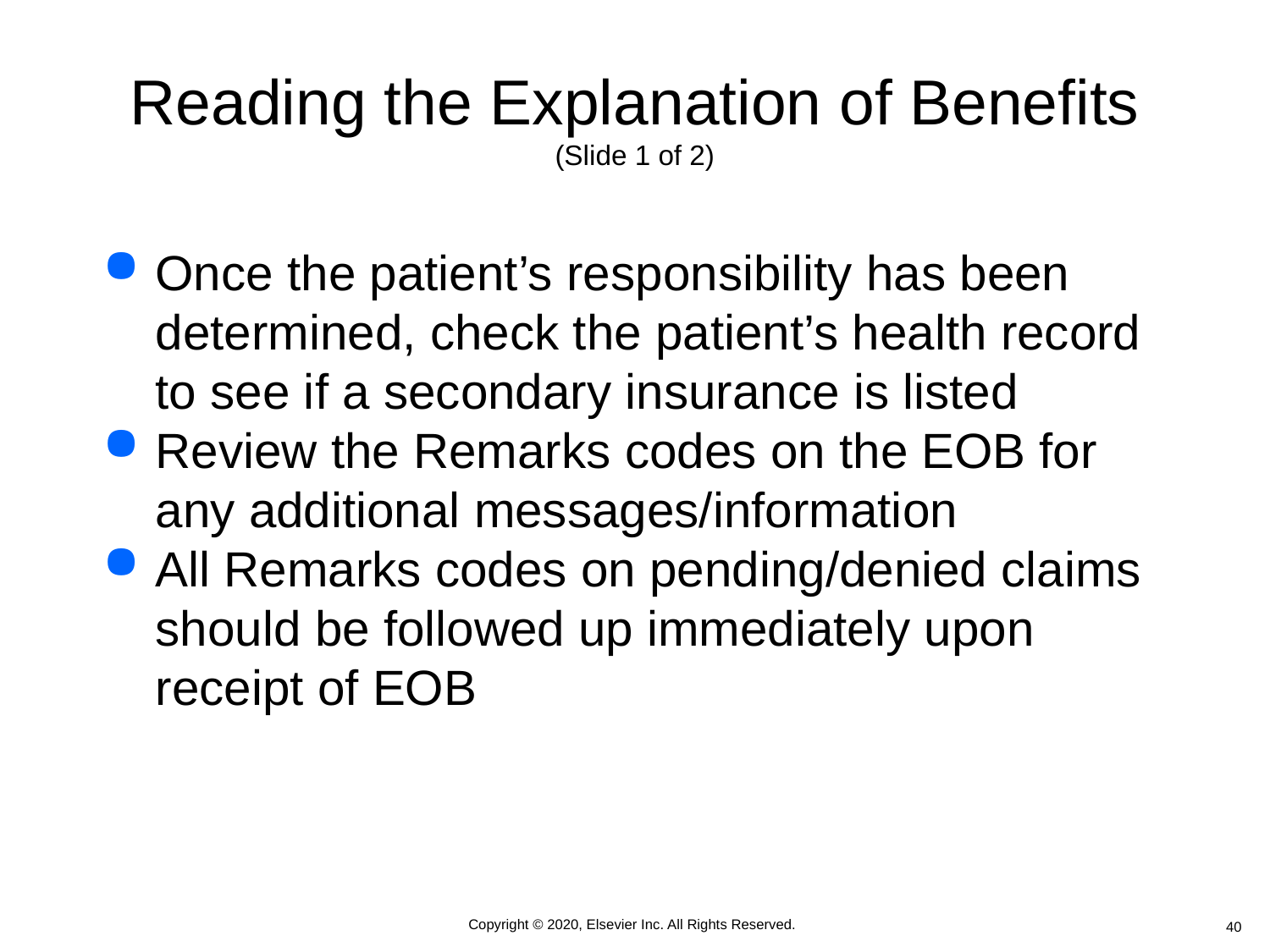

# Reading the Explanation of Benefits (Slide 1 of 2)
Once the patient’s responsibility has been determined, check the patient’s health record to see if a secondary insurance is listed
Review the Remarks codes on the EOB for any additional messages/information
All Remarks codes on pending/denied claims should be followed up immediately upon receipt of EOB